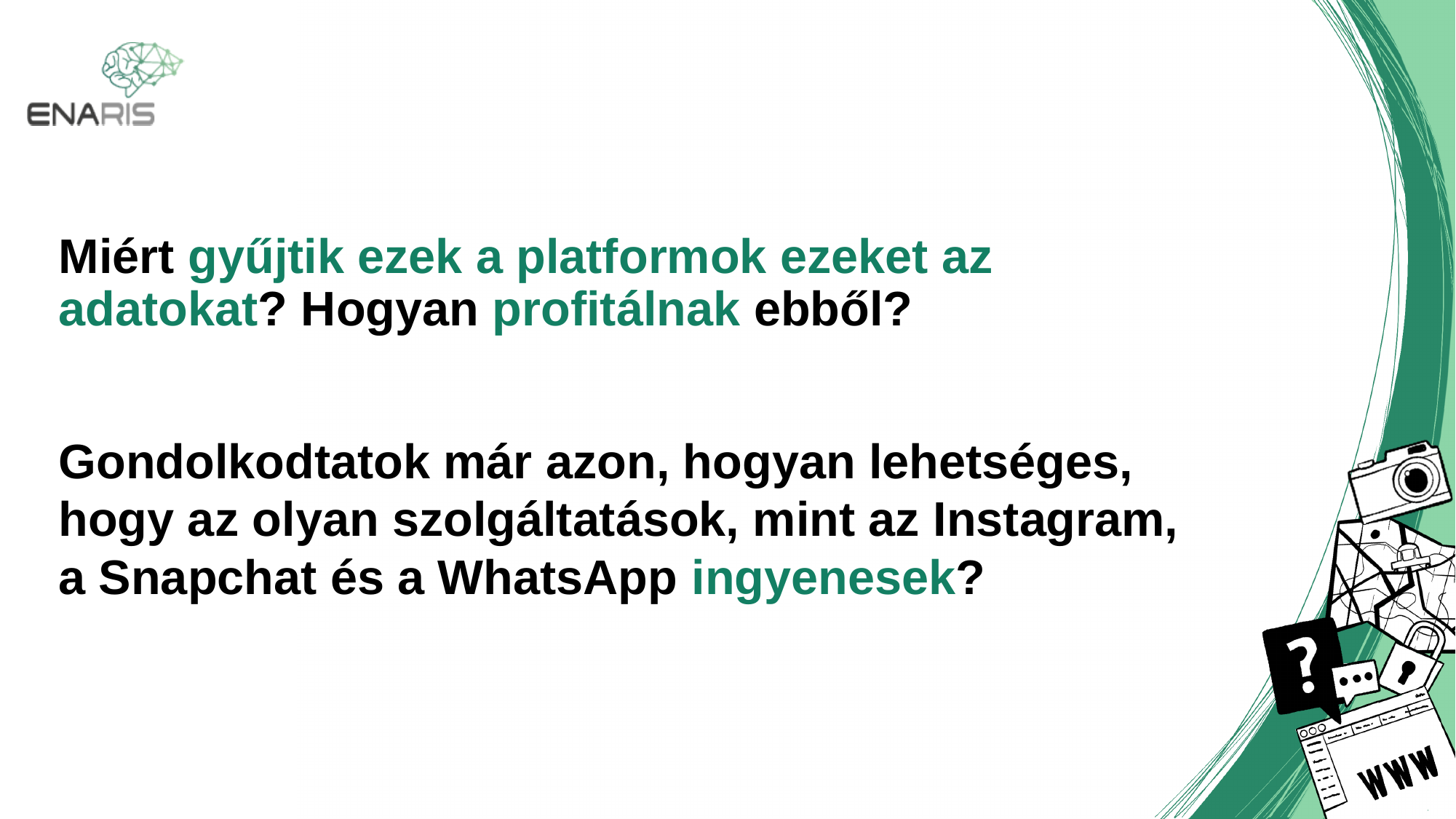

# Miért gyűjtik ezek a platformok ezeket az adatokat? Hogyan profitálnak ebből?
Gondolkodtatok már azon, hogyan lehetséges, hogy az olyan szolgáltatások, mint az Instagram, a Snapchat és a WhatsApp ingyenesek?